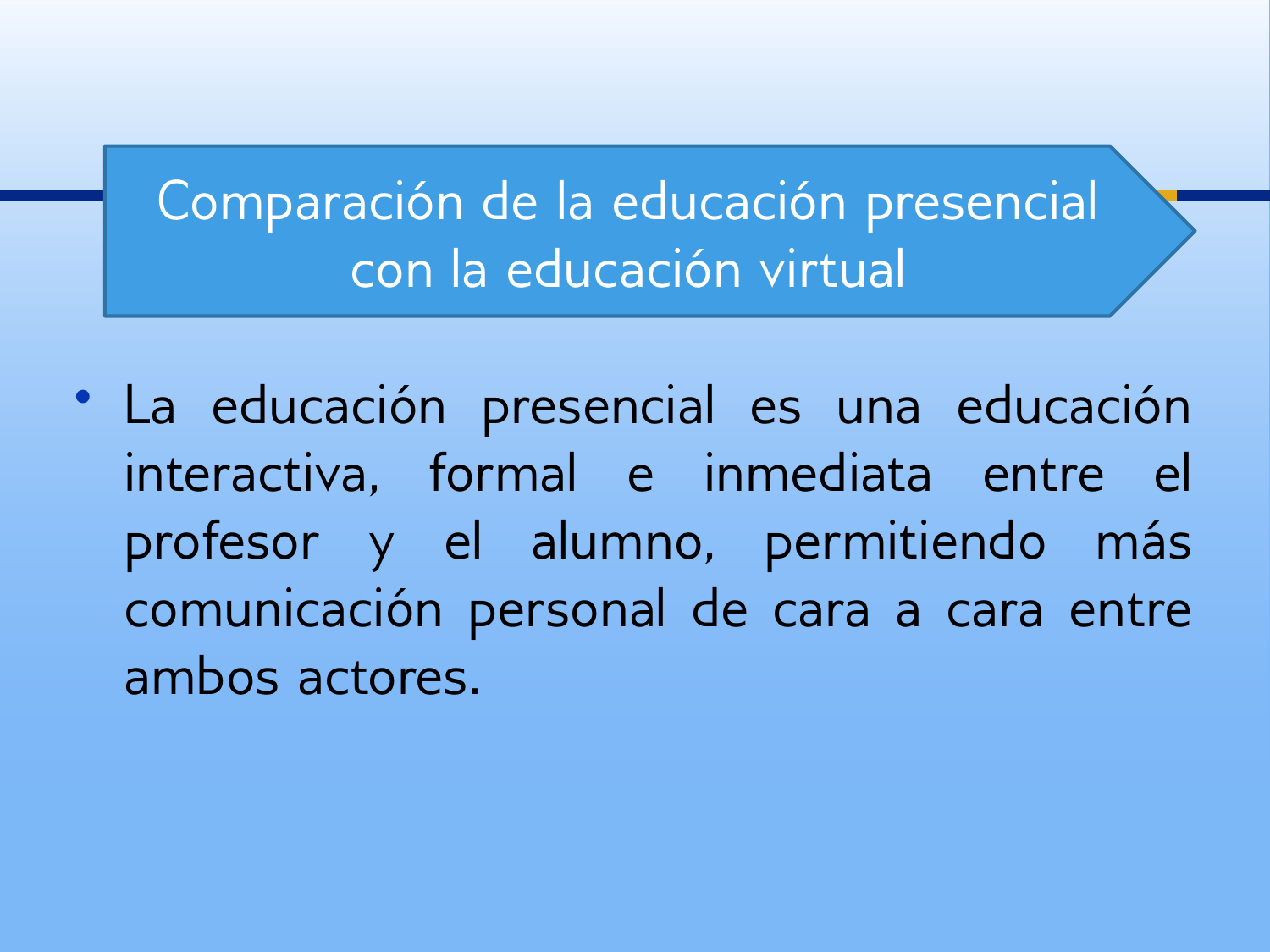

Comparación de la educación presencial con la educación virtual
La educación presencial es una educación interactiva, formal e inmediata entre el profesor y el alumno, permitiendo más comunicación personal de cara a cara entre ambos actores.